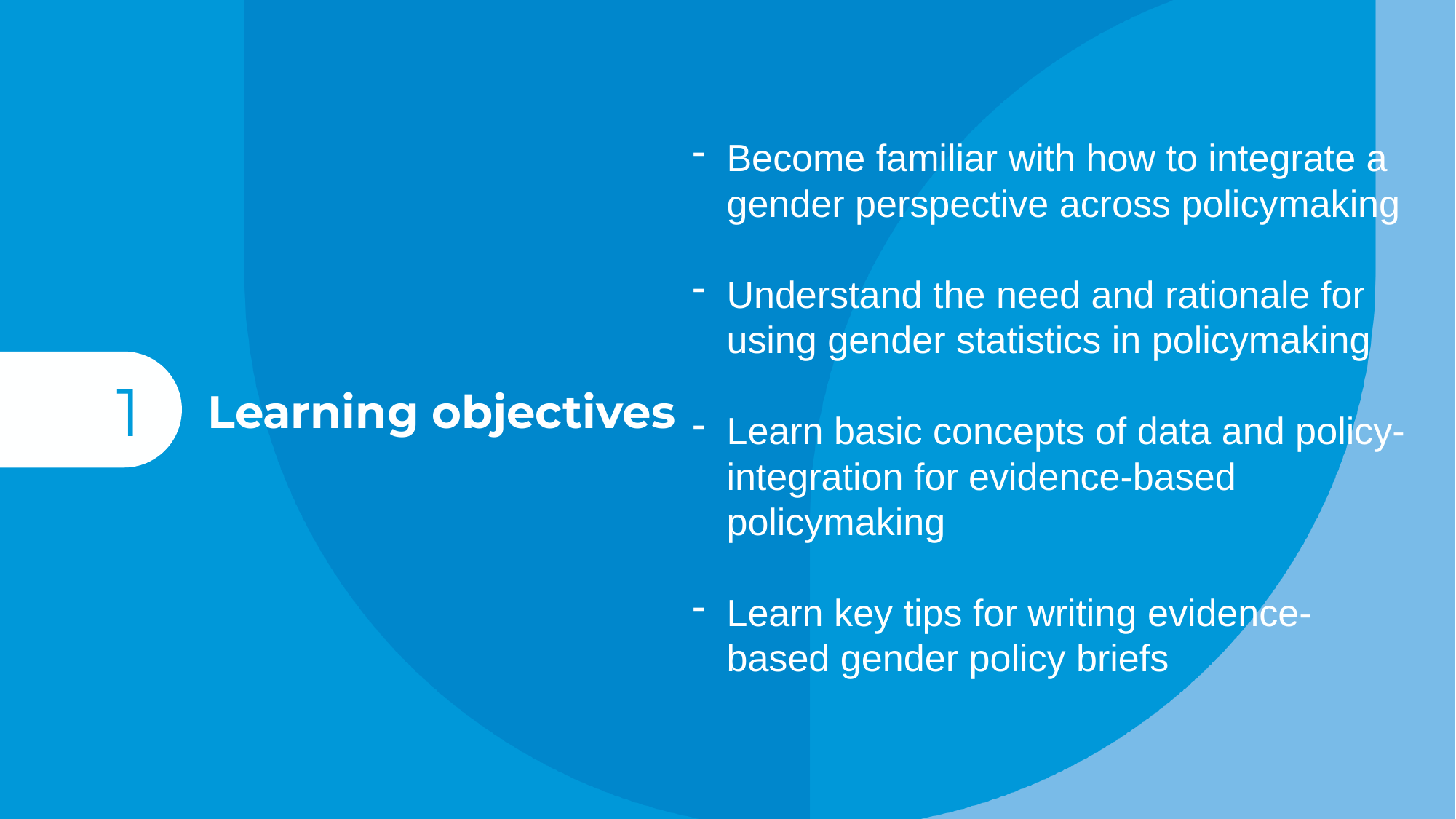

Become familiar with how to integrate a gender perspective across policymaking

Understand the need and rationale for using gender statistics in policymaking

Learn basic concepts of data and policy-integration for evidence-based policymaking

Learn key tips for writing evidence-based gender policy briefs
1
Learning objectives